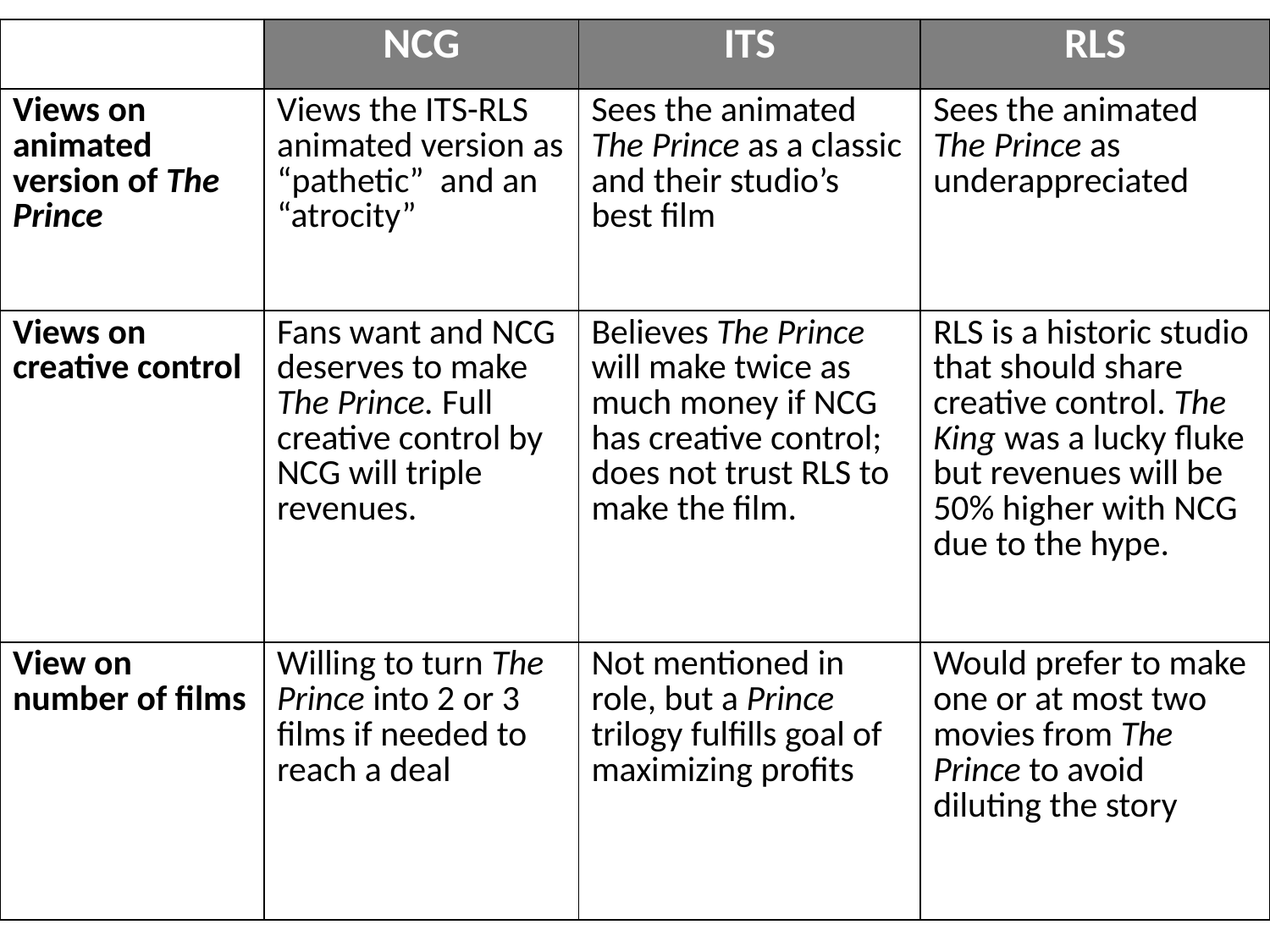

|  | NCG | ITS | RLS |
| --- | --- | --- | --- |
| Views on animated version of The Prince | Views the ITS-RLS animated version as “pathetic” and an “atrocity” | Sees the animated The Prince as a classic and their studio’s best film | Sees the animated The Prince as underappreciated |
| Views on creative control | Fans want and NCG deserves to make The Prince. Full creative control by NCG will triple revenues. | Believes The Prince will make twice as much money if NCG has creative control; does not trust RLS to make the film. | RLS is a historic studio that should share creative control. The King was a lucky fluke but revenues will be 50% higher with NCG due to the hype. |
| View on number of films | Willing to turn The Prince into 2 or 3 films if needed to reach a deal | Not mentioned in role, but a Prince trilogy fulfills goal of maximizing profits | Would prefer to make one or at most two movies from The Prince to avoid diluting the story |